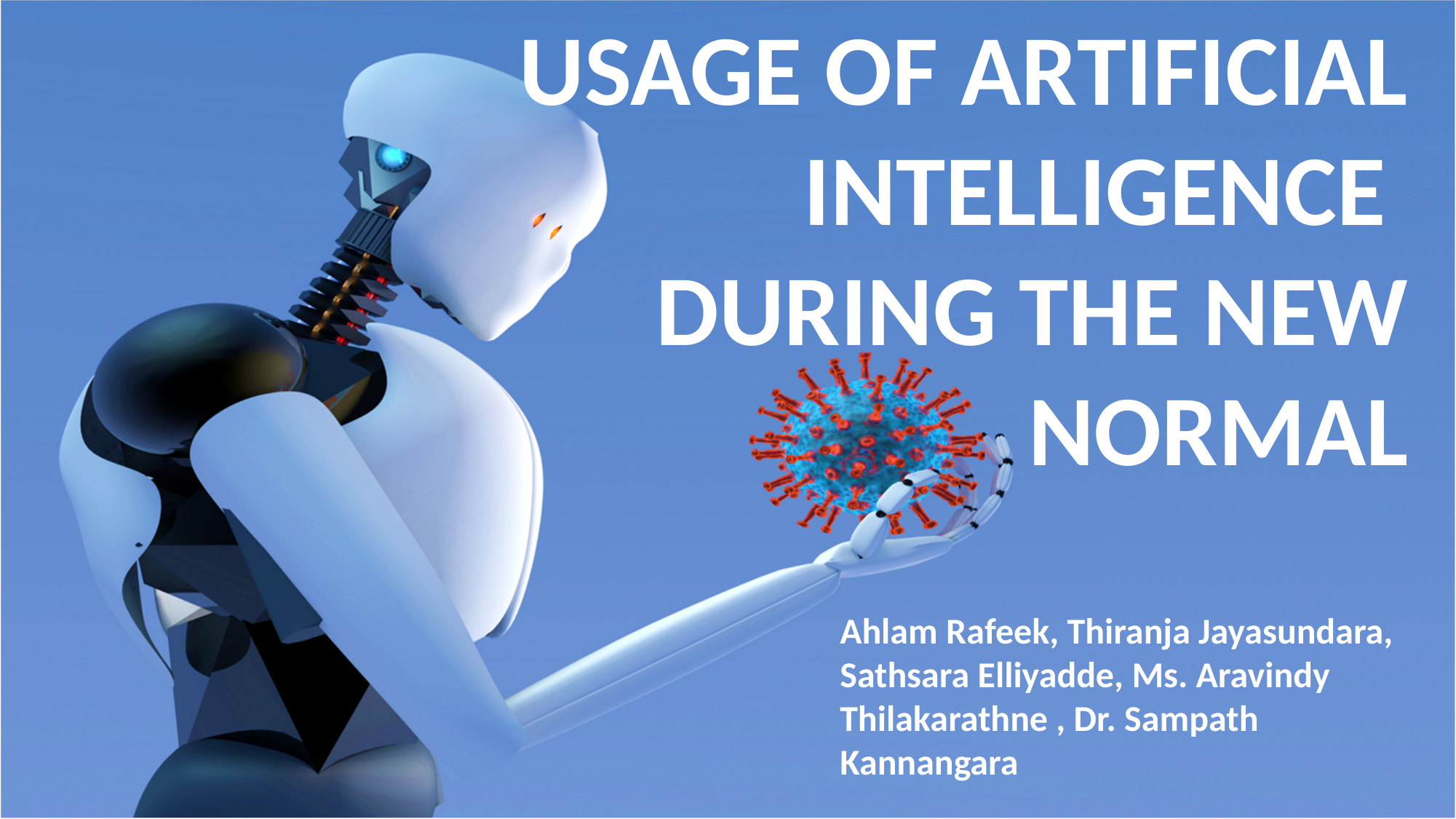

USAGE OF ARTIFICIAL INTELLIGENCE
DURING THE NEW NORMAL
Ahlam Rafeek, Thiranja Jayasundara, Sathsara Elliyadde, Ms. Aravindy Thilakarathne , Dr. Sampath Kannangara